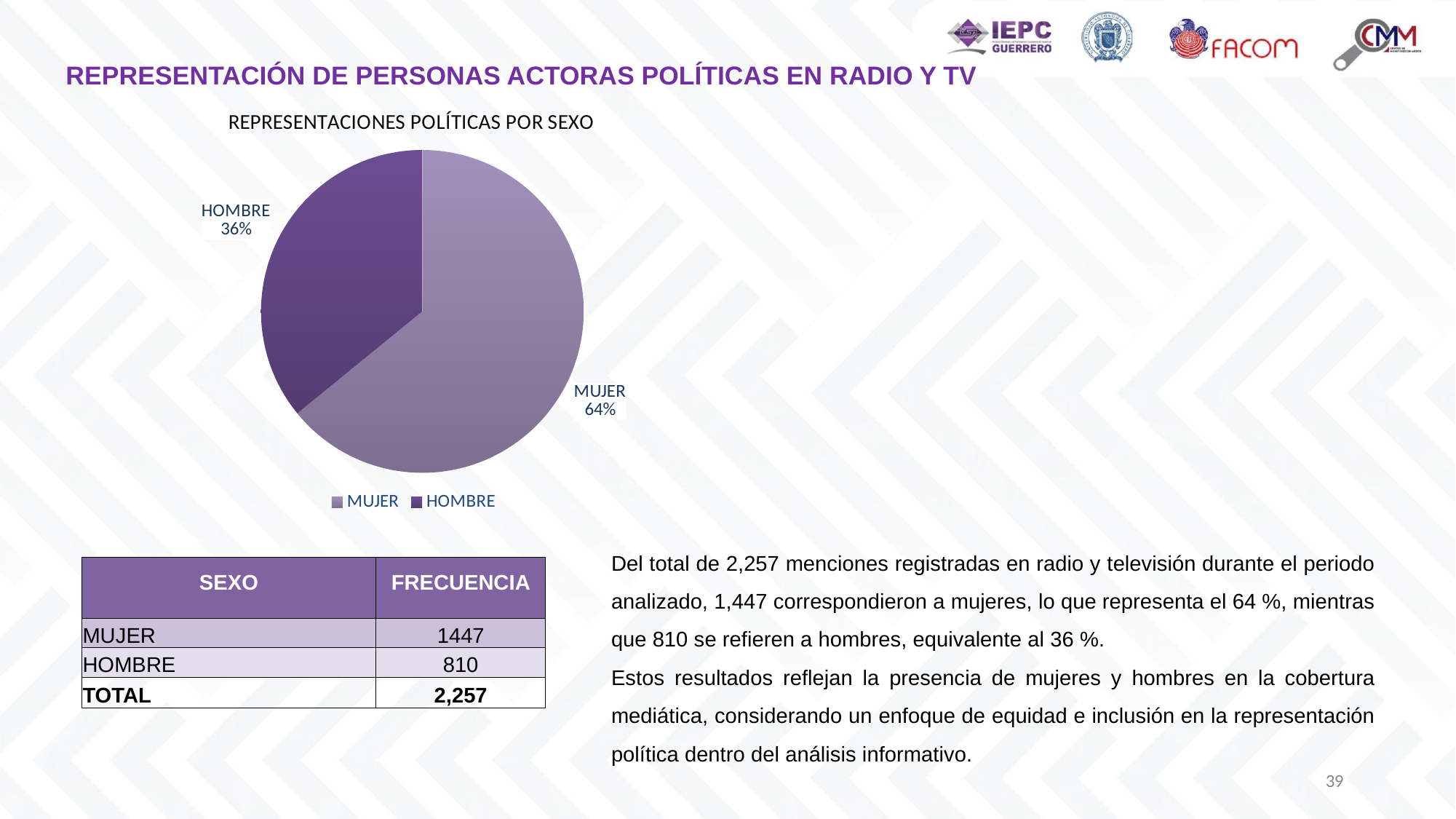

REPRESENTACIÓN DE PERSONAS ACTORAS POLÍTICAS EN RADIO Y TV

### Chart: REPRESENTACIONES POLÍTICAS POR SEXO

| Category | FRECUENCIA |
|---|---|
| MUJER | 1447.0 |
| HOMBRE | 810.0 |
Del total de 2,257 menciones registradas en radio y televisión durante el periodo analizado, 1,447 correspondieron a mujeres, lo que representa el 64 %, mientras que 810 se refieren a hombres, equivalente al 36 %.
Estos resultados reflejan la presencia de mujeres y hombres en la cobertura mediática, considerando un enfoque de equidad e inclusión en la representación política dentro del análisis informativo.
| SEXO | FRECUENCIA |
| --- | --- |
| MUJER | 1447 |
| HOMBRE | 810 |
| TOTAL | 2,257 |
39